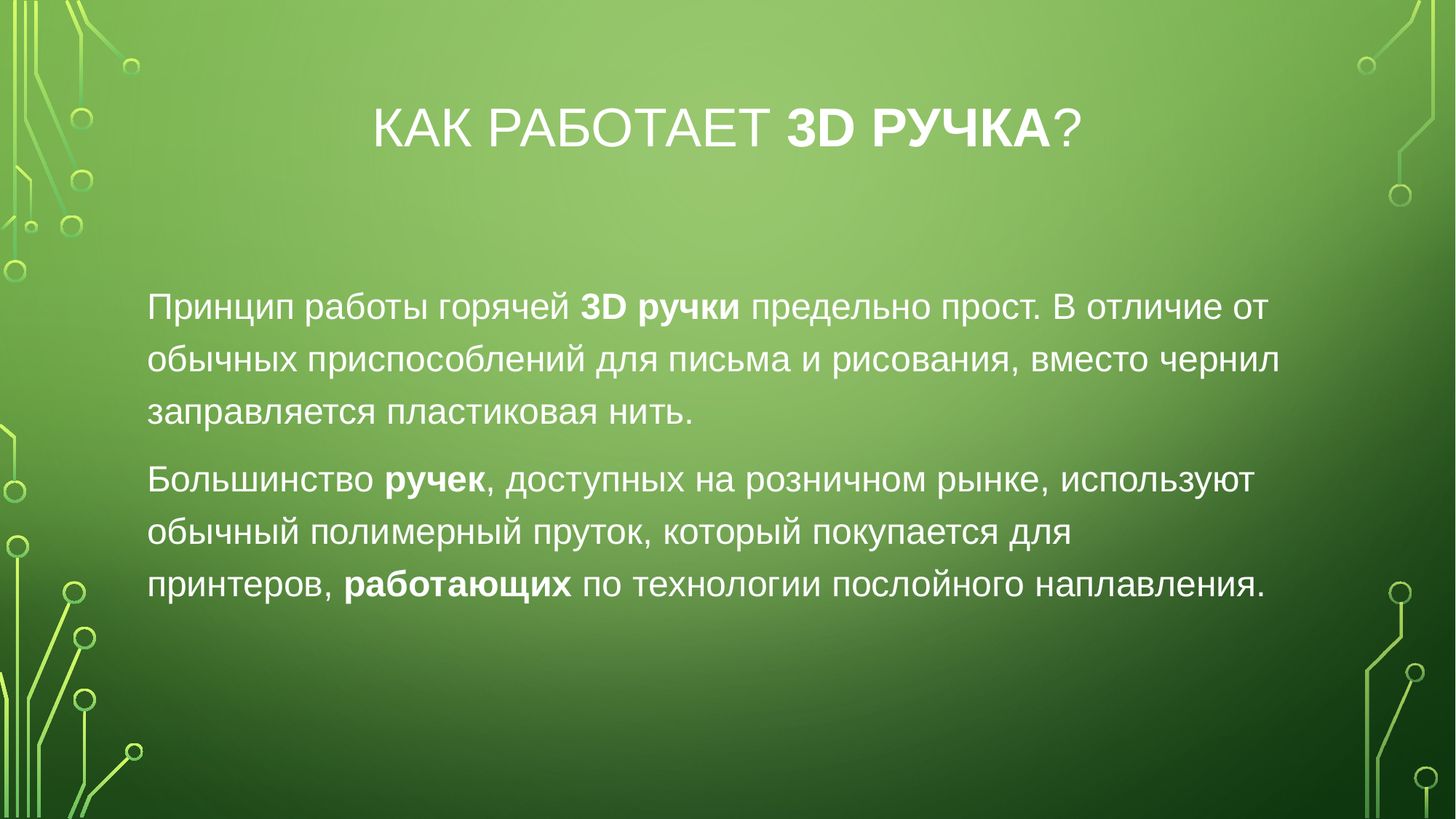

# Как работает 3D ручка?
Принцип работы горячей 3D ручки предельно прост. В отличие от обычных приспособлений для письма и рисования, вместо чернил заправляется пластиковая нить.
Большинство ручек, доступных на розничном рынке, используют обычный полимерный пруток, который покупается для принтеров, работающих по технологии послойного наплавления.